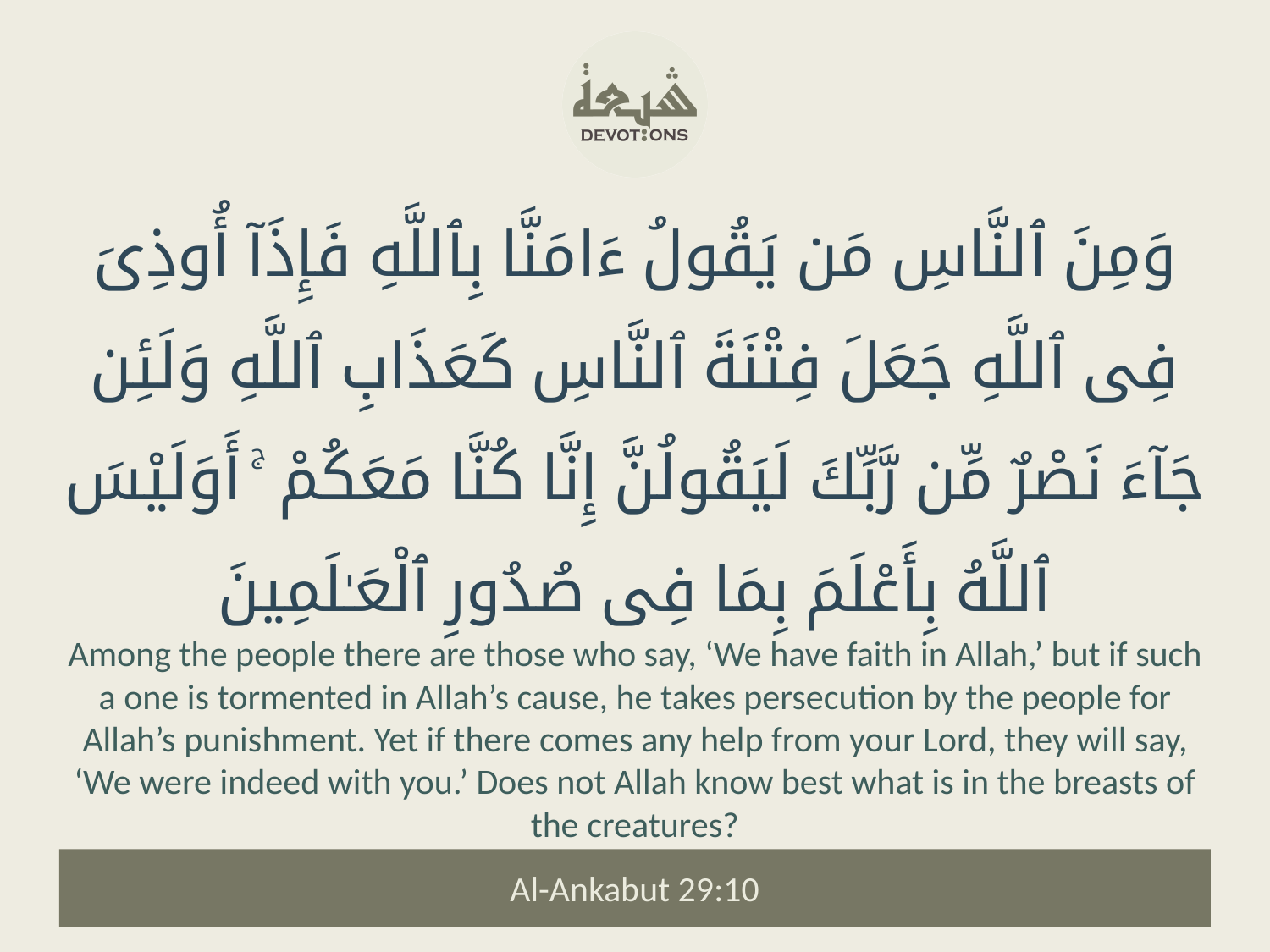

وَمِنَ ٱلنَّاسِ مَن يَقُولُ ءَامَنَّا بِٱللَّهِ فَإِذَآ أُوذِىَ فِى ٱللَّهِ جَعَلَ فِتْنَةَ ٱلنَّاسِ كَعَذَابِ ٱللَّهِ وَلَئِن جَآءَ نَصْرٌ مِّن رَّبِّكَ لَيَقُولُنَّ إِنَّا كُنَّا مَعَكُمْ ۚ أَوَلَيْسَ ٱللَّهُ بِأَعْلَمَ بِمَا فِى صُدُورِ ٱلْعَـٰلَمِينَ
Among the people there are those who say, ‘We have faith in Allah,’ but if such a one is tormented in Allah’s cause, he takes persecution by the people for Allah’s punishment. Yet if there comes any help from your Lord, they will say, ‘We were indeed with you.’ Does not Allah know best what is in the breasts of the creatures?
Al-Ankabut 29:10